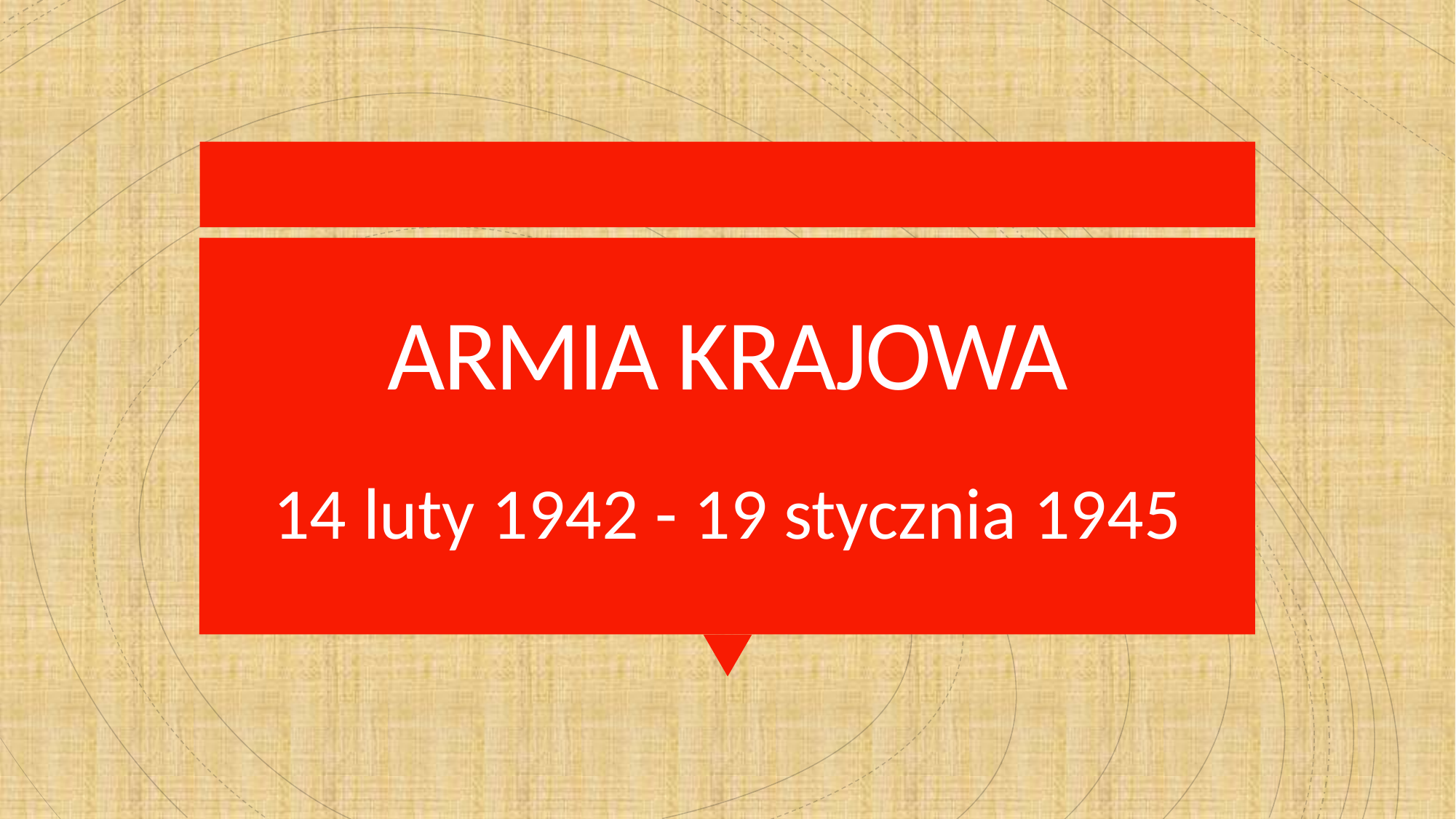

# ARMIA KRAJOWA
14 luty 1942 - 19 stycznia 1945